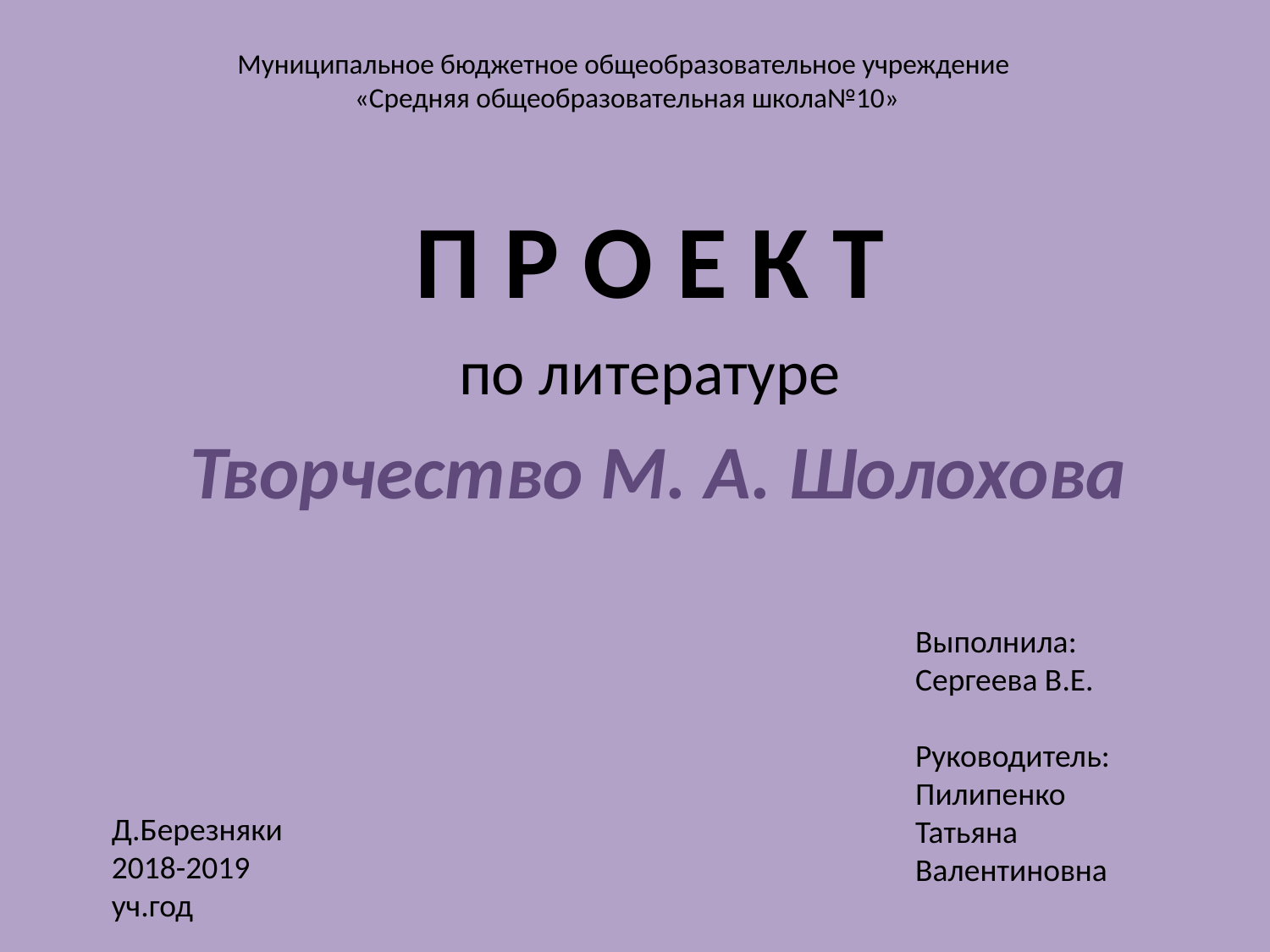

# Муниципальное бюджетное общеобразовательное учреждение «Средняя общеобразовательная школа№10»
П Р О Е К Т
по литературе
 Творчество М. А. Шолохова

Выполнила:
Сергеева В.Е.

Руководитель:
Пилипенко Татьяна  Валентиновна
Д.Березняки
2018-2019 уч.год